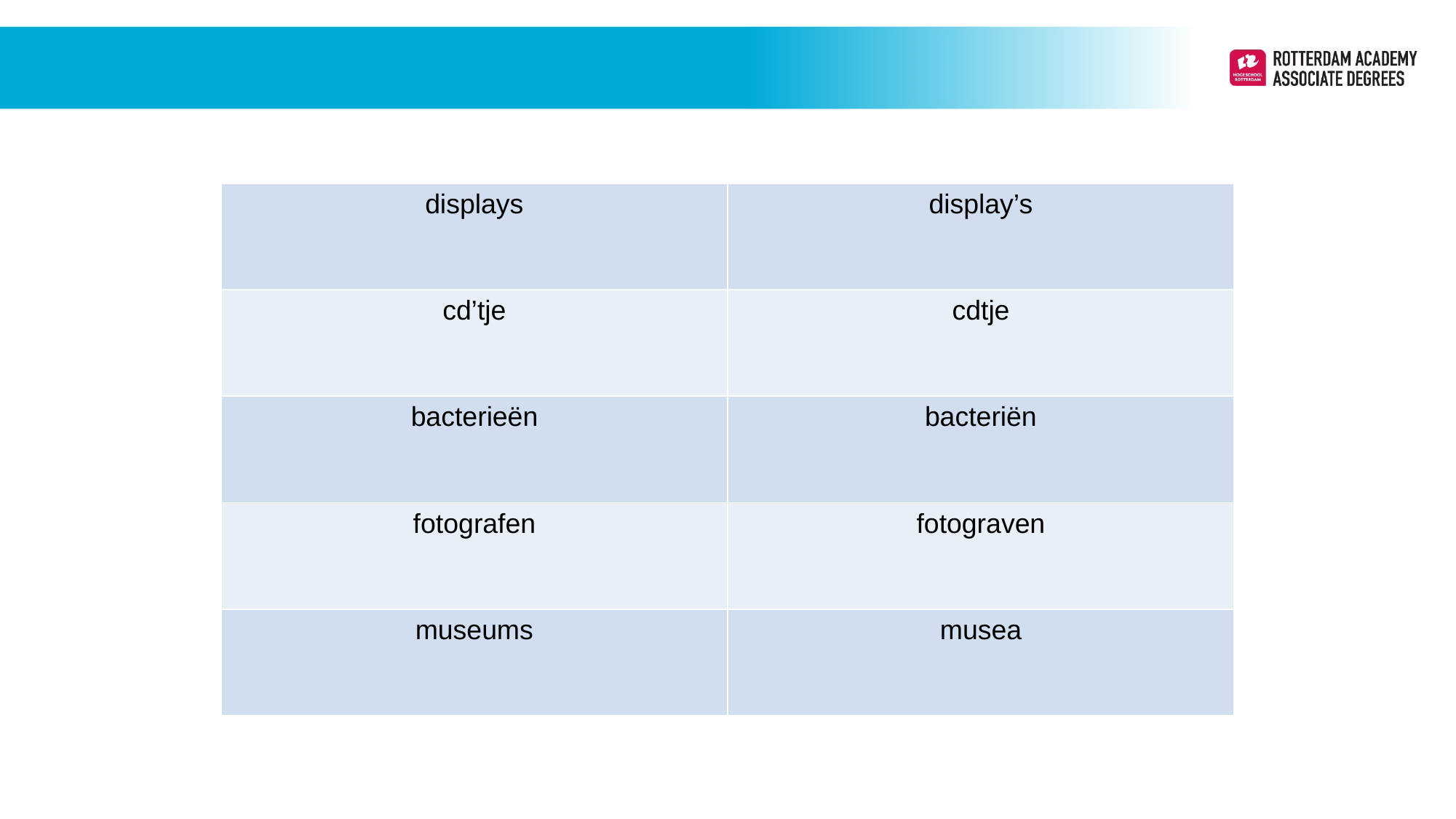

| displays | display’s |
| --- | --- |
| cd’tje | cdtje |
| bacterieën | bacteriën |
| fotografen | fotograven |
| museums | musea |